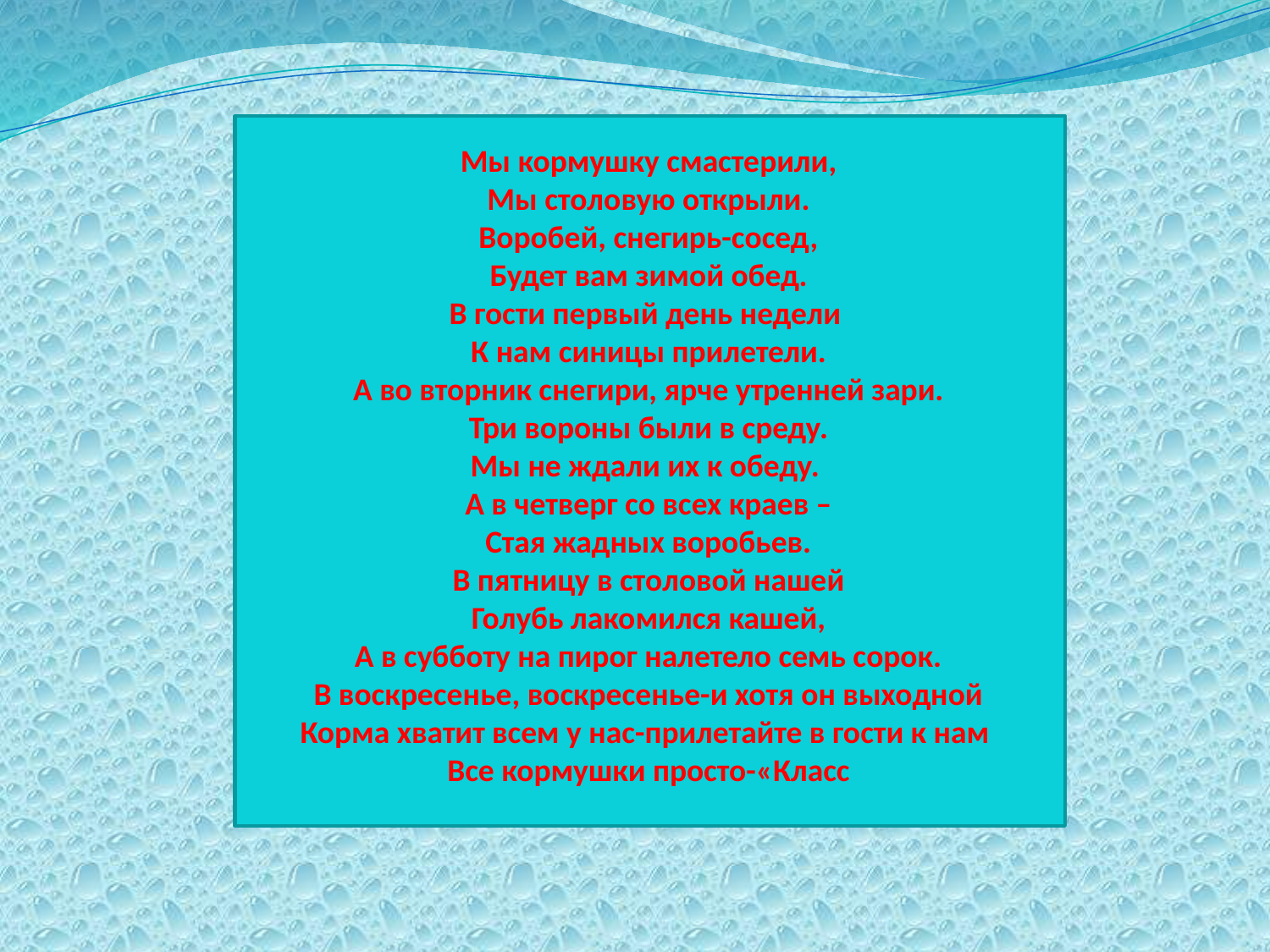

# Мы кормушку смастерили, Мы столовую открыли. Воробей, снегирь-сосед, Будет вам зимой обед. В гости первый день недели К нам синицы прилетели. А во вторник снегири, ярче утренней зари. Три вороны были в среду. Мы не ждали их к обеду. А в четверг со всех краев – Стая жадных воробьев. В пятницу в столовой нашей Голубь лакомился кашей, А в субботу на пирог налетело семь сорок. В воскресенье, воскресенье-и хотя он выходной Корма хватит всем у нас-прилетайте в гости к нам Все кормушки просто-«Класс